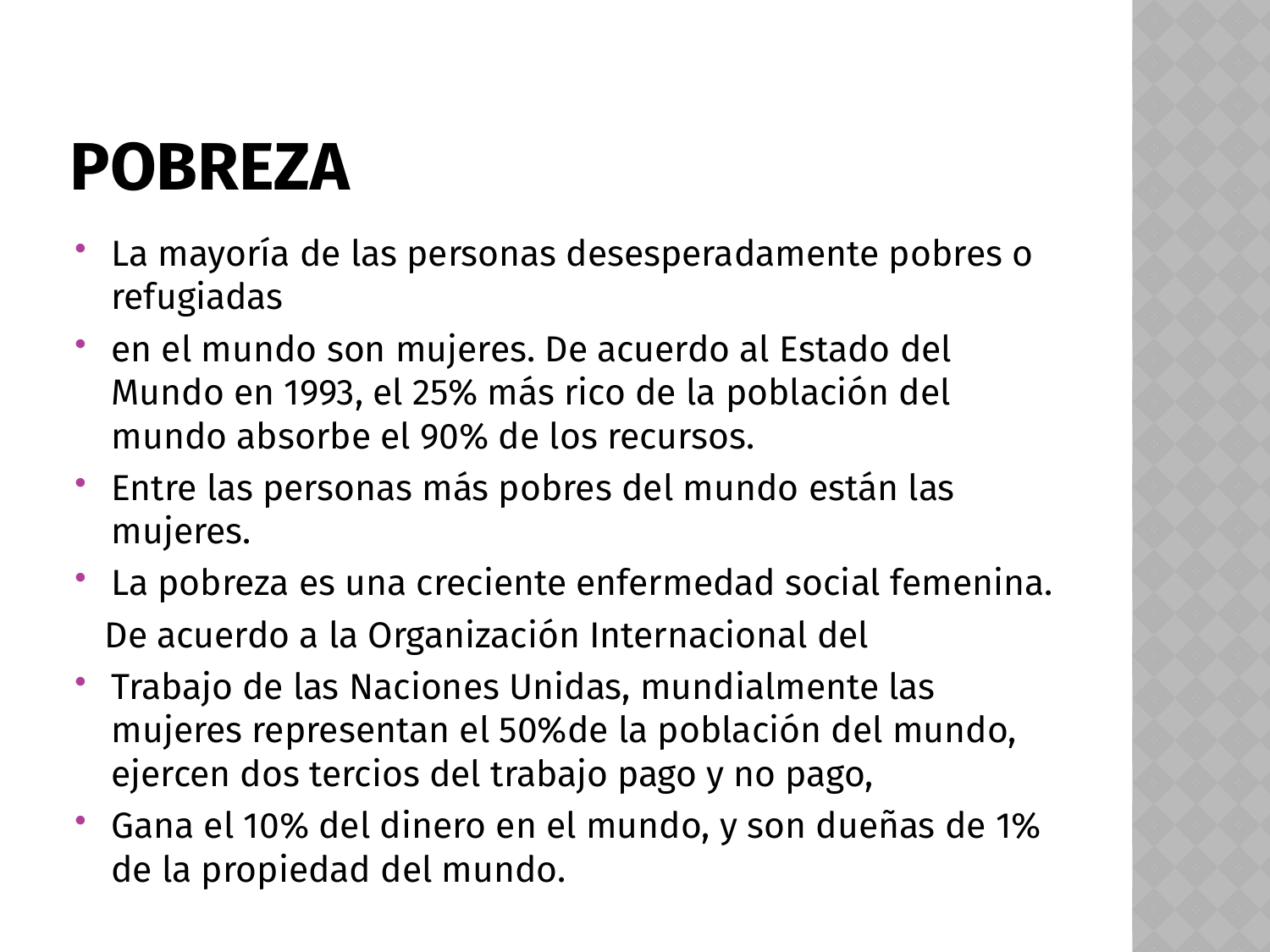

# pobreza
La mayoría de las personas desesperadamente pobres o refugiadas
en el mundo son mujeres. De acuerdo al Estado del Mundo en 1993, el 25% más rico de la población del mundo absorbe el 90% de los recursos.
Entre las personas más pobres del mundo están las mujeres.
La pobreza es una creciente enfermedad social femenina.
   De acuerdo a la Organización Internacional del
Trabajo de las Naciones Unidas, mundialmente las mujeres representan el 50%de la población del mundo, ejercen dos tercios del trabajo pago y no pago,
Gana el 10% del dinero en el mundo, y son dueñas de 1% de la propiedad del mundo.